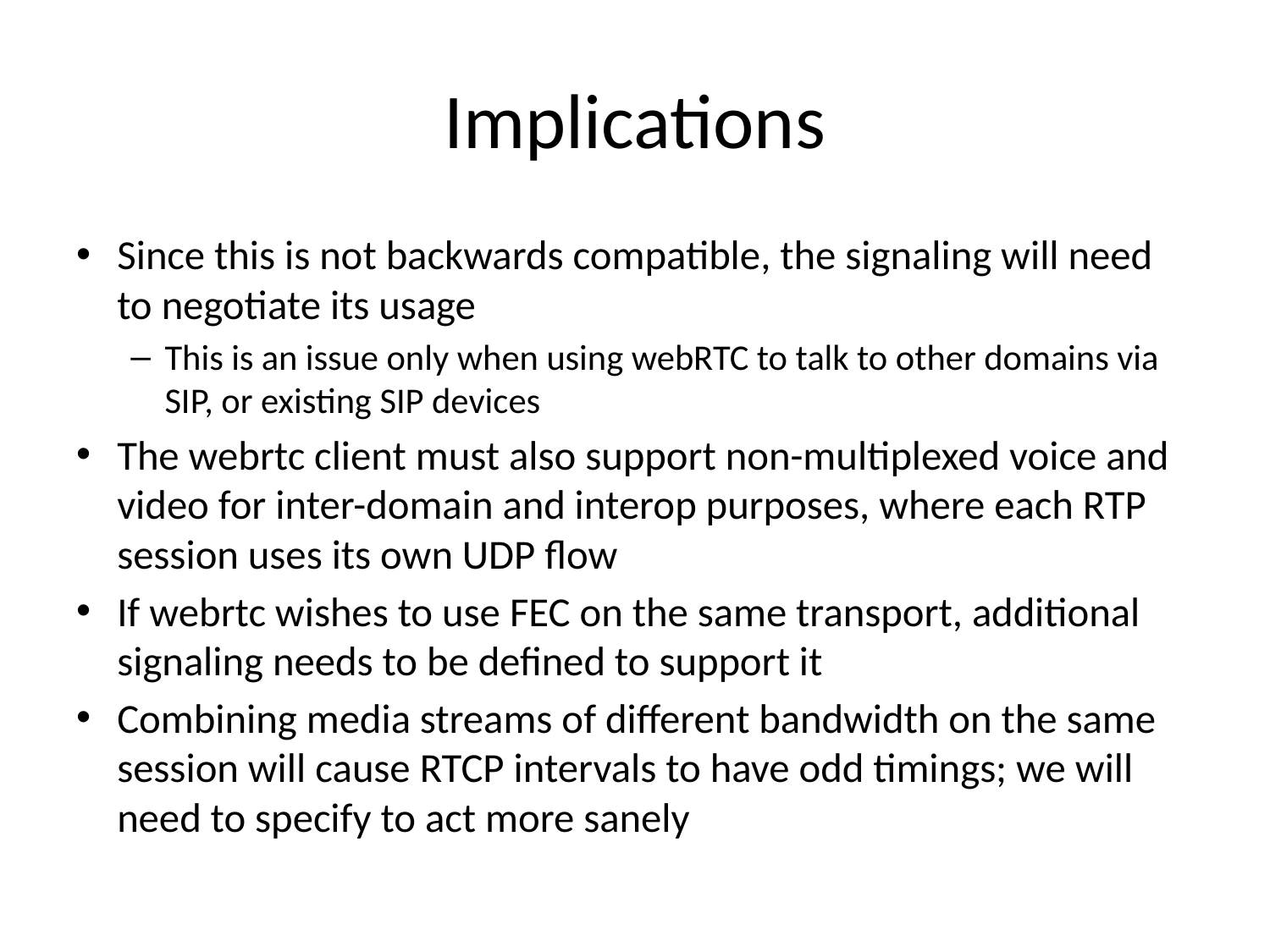

# Implications
Since this is not backwards compatible, the signaling will need to negotiate its usage
This is an issue only when using webRTC to talk to other domains via SIP, or existing SIP devices
The webrtc client must also support non-multiplexed voice and video for inter-domain and interop purposes, where each RTP session uses its own UDP flow
If webrtc wishes to use FEC on the same transport, additional signaling needs to be defined to support it
Combining media streams of different bandwidth on the same session will cause RTCP intervals to have odd timings; we will need to specify to act more sanely